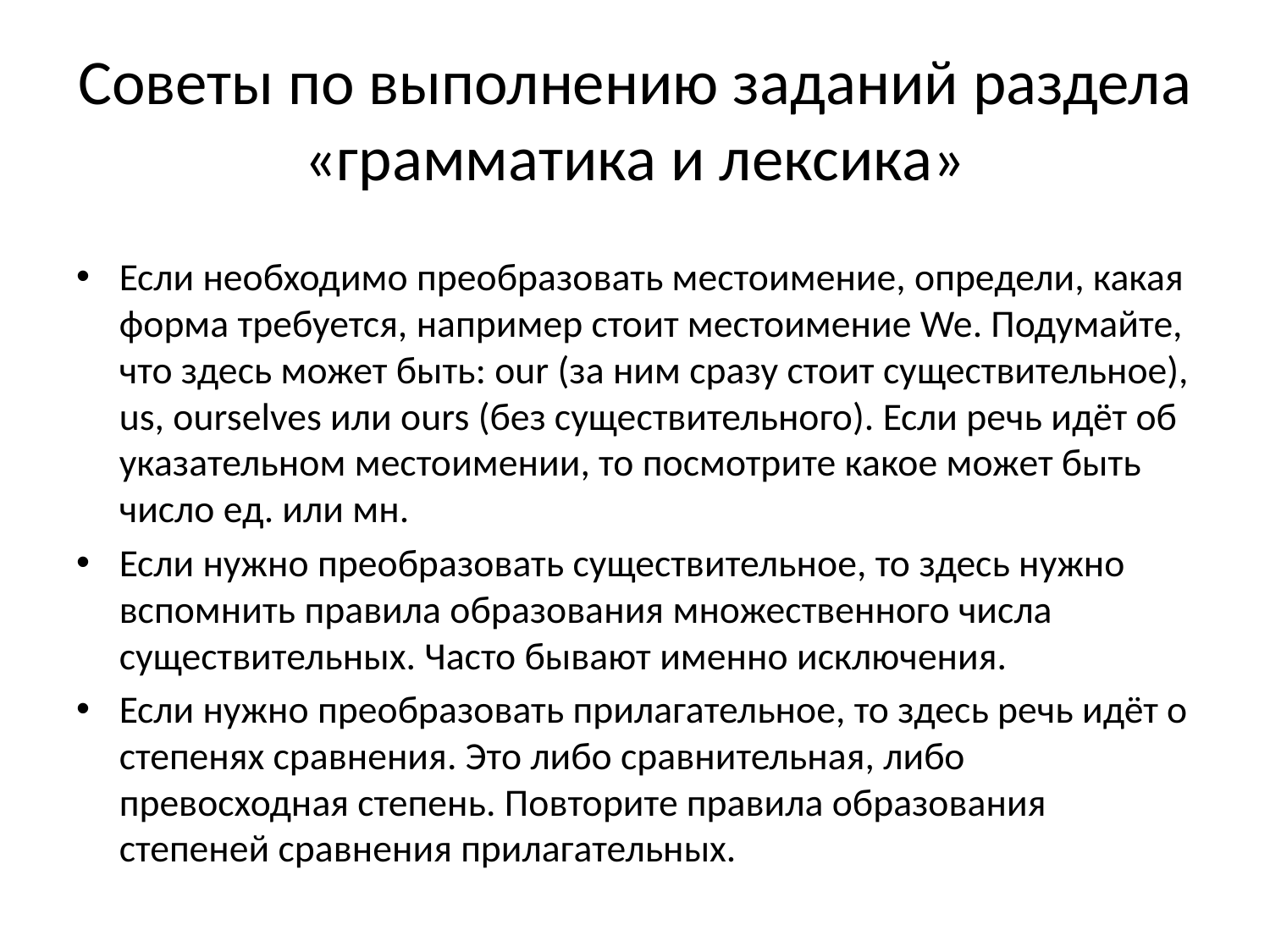

# Советы по выполнению заданий раздела «грамматика и лексика»
Если необходимо преобразовать местоимение, определи, какая форма требуется, например стоит местоимение We. Подумайте, что здесь может быть: our (за ним сразу стоит существительное), us, ourselves или ours (без существительного). Если речь идёт об указательном местоимении, то посмотрите какое может быть число ед. или мн.
Если нужно преобразовать существительное, то здесь нужно вспомнить правила образования множественного числа существительных. Часто бывают именно исключения.
Если нужно преобразовать прилагательное, то здесь речь идёт о степенях сравнения. Это либо сравнительная, либо превосходная степень. Повторите правила образования степеней сравнения прилагательных.